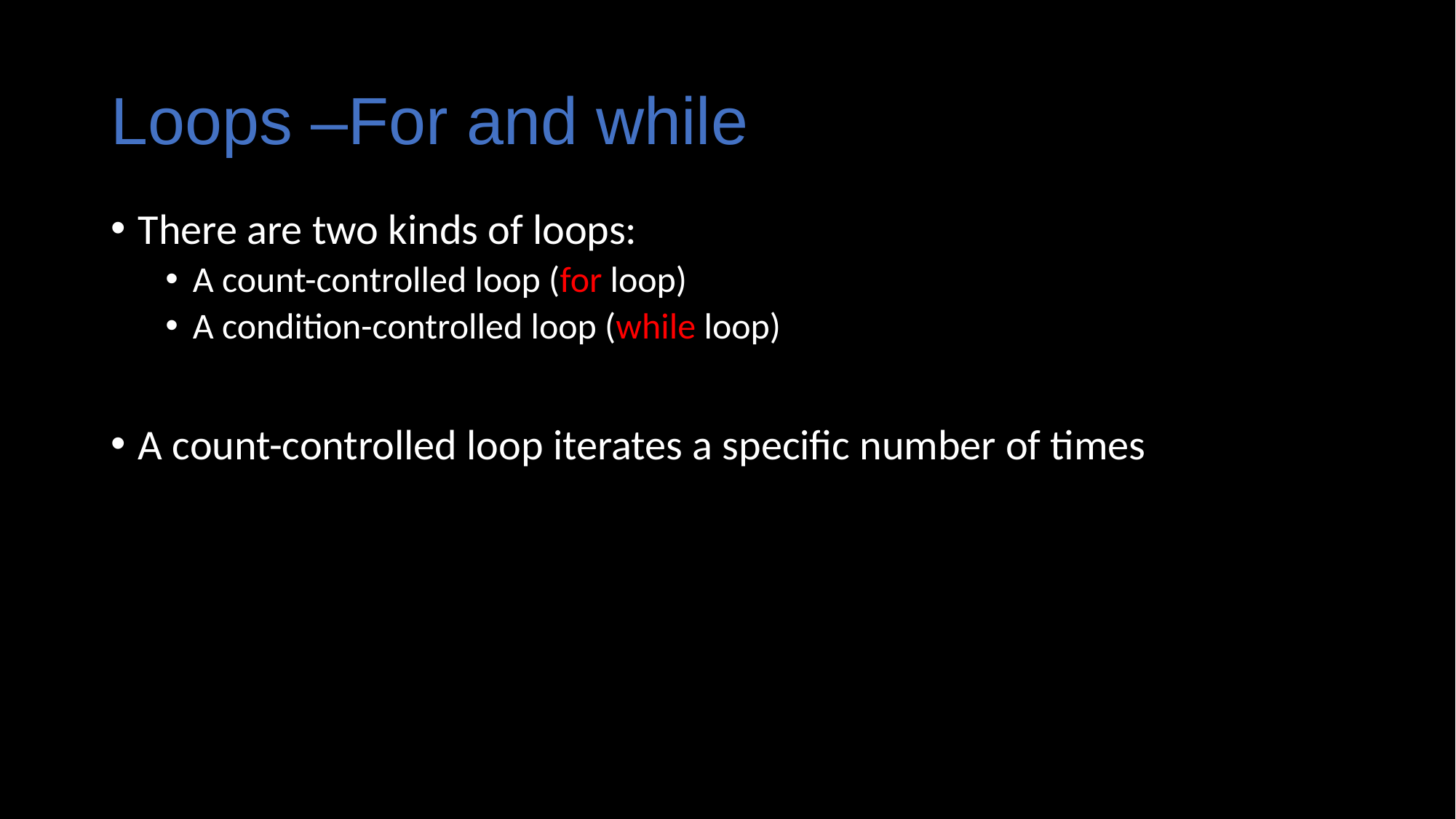

# Loops –For and while
There are two kinds of loops:
A count-controlled loop (for loop)
A condition-controlled loop (while loop)

A count-controlled loop iterates a specific number of times